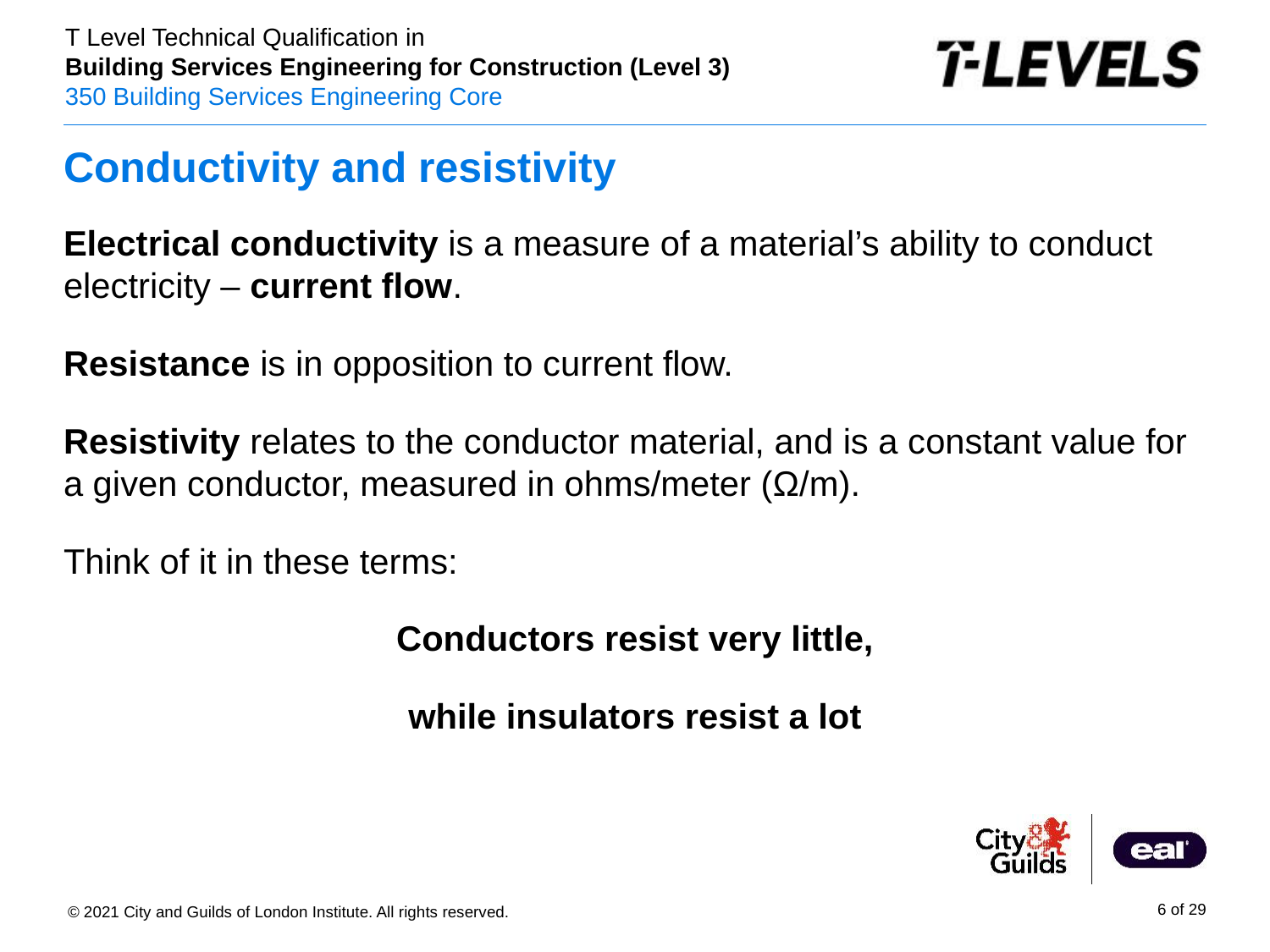

# Conductivity and resistivity
Electrical conductivity is a measure of a material’s ability to conduct electricity – current flow.
Resistance is in opposition to current flow.
Resistivity relates to the conductor material, and is a constant value for a given conductor, measured in ohms/meter (Ω/m).
Think of it in these terms:
Conductors resist very little,
while insulators resist a lot